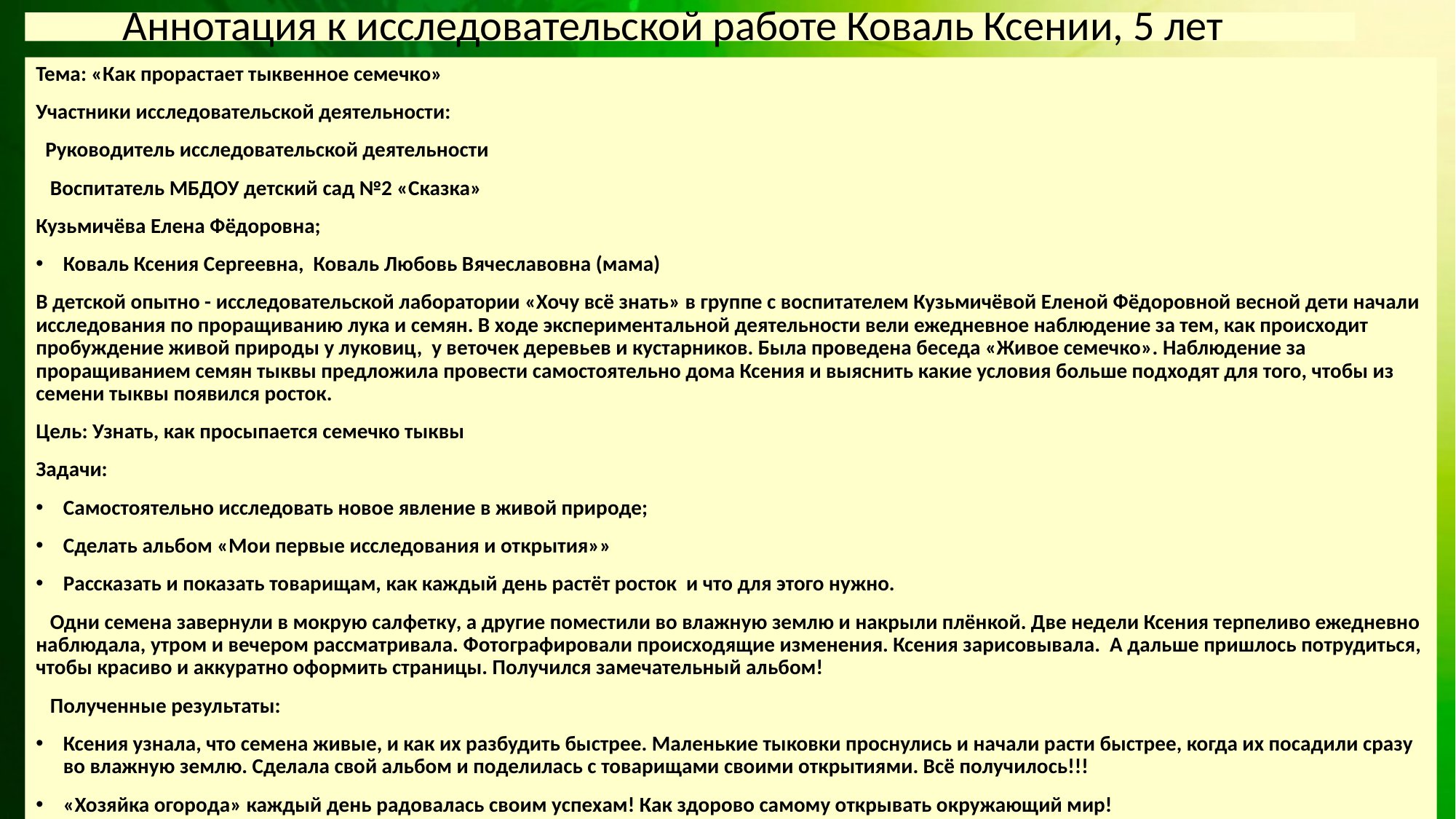

# Аннотация к исследовательской работе Коваль Ксении, 5 лет
Тема: «Как прорастает тыквенное семечко»
Участники исследовательской деятельности:
  Руководитель исследовательской деятельности
   Воспитатель МБДОУ детский сад №2 «Сказка»
Кузьмичёва Елена Фёдоровна;
Коваль Ксения Сергеевна,  Коваль Любовь Вячеславовна (мама)
В детской опытно - исследовательской лаборатории «Хочу всё знать» в группе с воспитателем Кузьмичёвой Еленой Фёдоровной весной дети начали исследования по проращиванию лука и семян. В ходе экспериментальной деятельности вели ежедневное наблюдение за тем, как происходит пробуждение живой природы у луковиц,  у веточек деревьев и кустарников. Была проведена беседа «Живое семечко». Наблюдение за проращиванием семян тыквы предложила провести самостоятельно дома Ксения и выяснить какие условия больше подходят для того, чтобы из семени тыквы появился росток.
Цель: Узнать, как просыпается семечко тыквы
Задачи:
Самостоятельно исследовать новое явление в живой природе;
Сделать альбом «Мои первые исследования и открытия»»
Рассказать и показать товарищам, как каждый день растёт росток  и что для этого нужно.
   Одни семена завернули в мокрую салфетку, а другие поместили во влажную землю и накрыли плёнкой. Две недели Ксения терпеливо ежедневно наблюдала, утром и вечером рассматривала. Фотографировали происходящие изменения. Ксения зарисовывала.  А дальше пришлось потрудиться, чтобы красиво и аккуратно оформить страницы. Получился замечательный альбом!
   Полученные результаты:
Ксения узнала, что семена живые, и как их разбудить быстрее. Маленькие тыковки проснулись и начали расти быстрее, когда их посадили сразу во влажную землю. Сделала свой альбом и поделилась с товарищами своими открытиями. Всё получилось!!!
«Хозяйка огорода» каждый день радовалась своим успехам! Как здорово самому открывать окружающий мир!